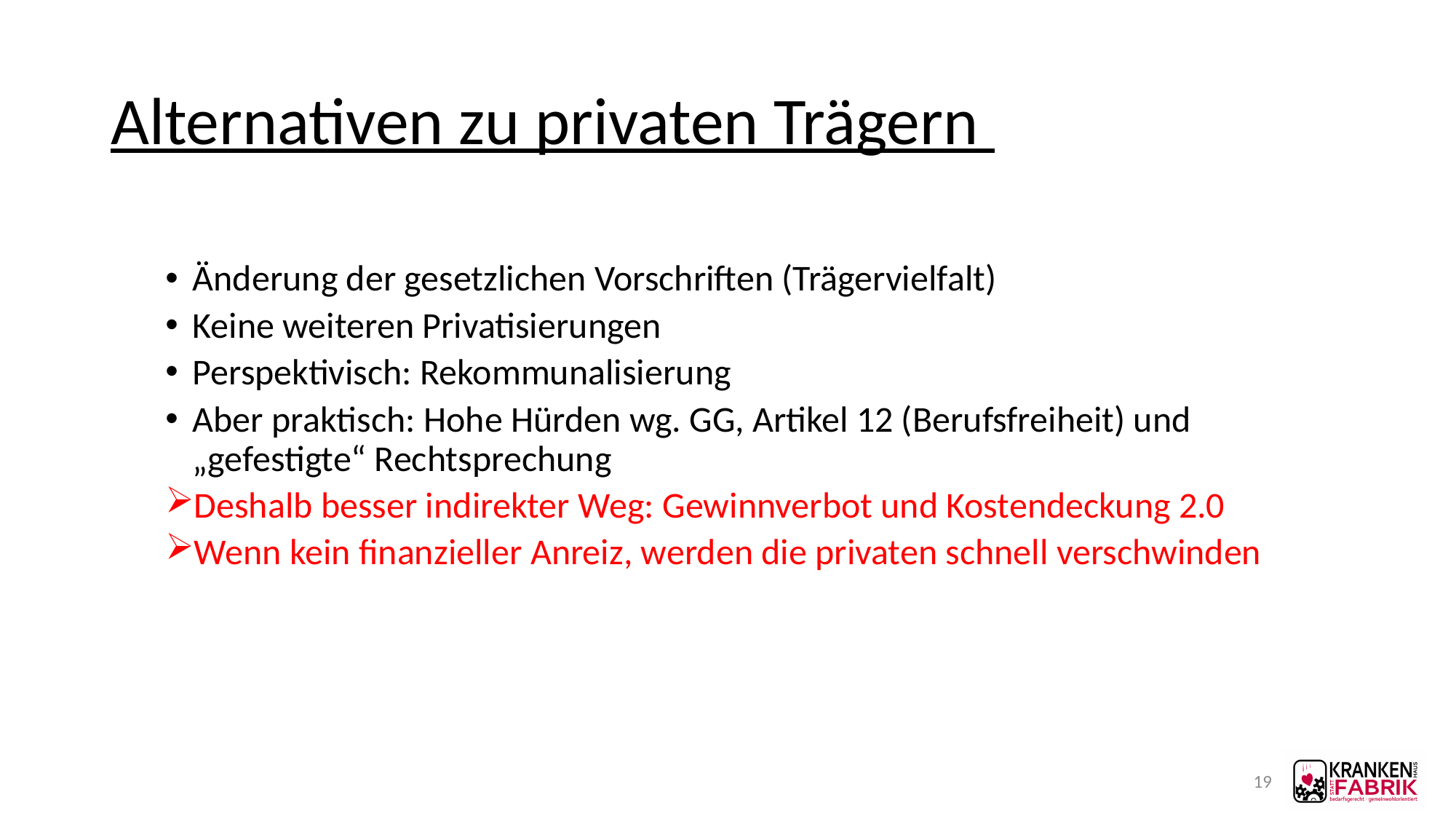

# Alternativen zu privaten Trägern

Änderung der gesetzlichen Vorschriften (Trägervielfalt)
Keine weiteren Privatisierungen
Perspektivisch: Rekommunalisierung
Aber praktisch: Hohe Hürden wg. GG, Artikel 12 (Berufsfreiheit) und „gefestigte“ Rechtsprechung
Deshalb besser indirekter Weg: Gewinnverbot und Kostendeckung 2.0
Wenn kein finanzieller Anreiz, werden die privaten schnell verschwinden
19